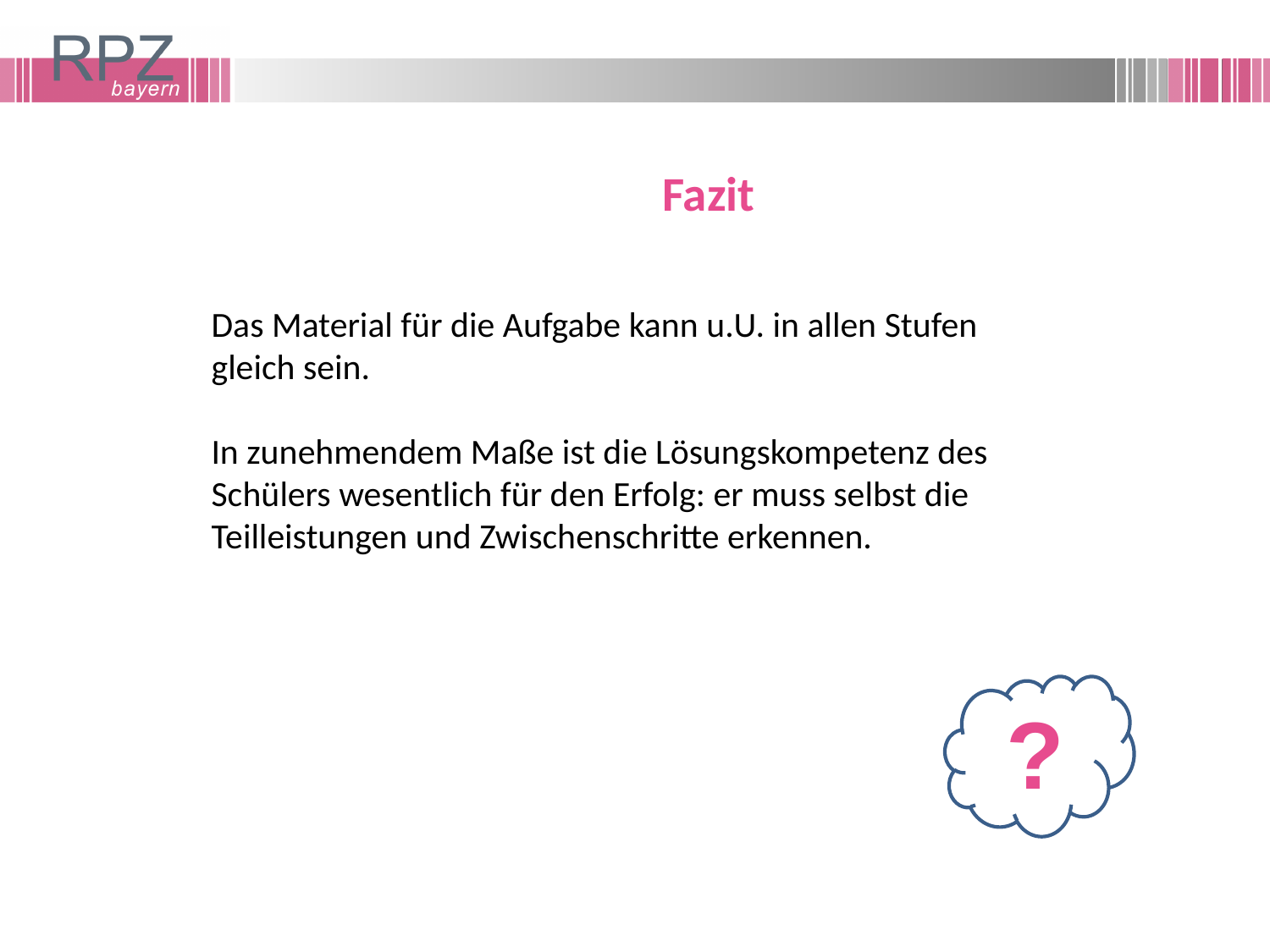

# Fazit
Das Material für die Aufgabe kann u.U. in allen Stufen gleich sein.

In zunehmendem Maße ist die Lösungskompetenz des Schülers wesentlich für den Erfolg: er muss selbst die  Teilleistungen und Zwischenschritte erkennen.

?